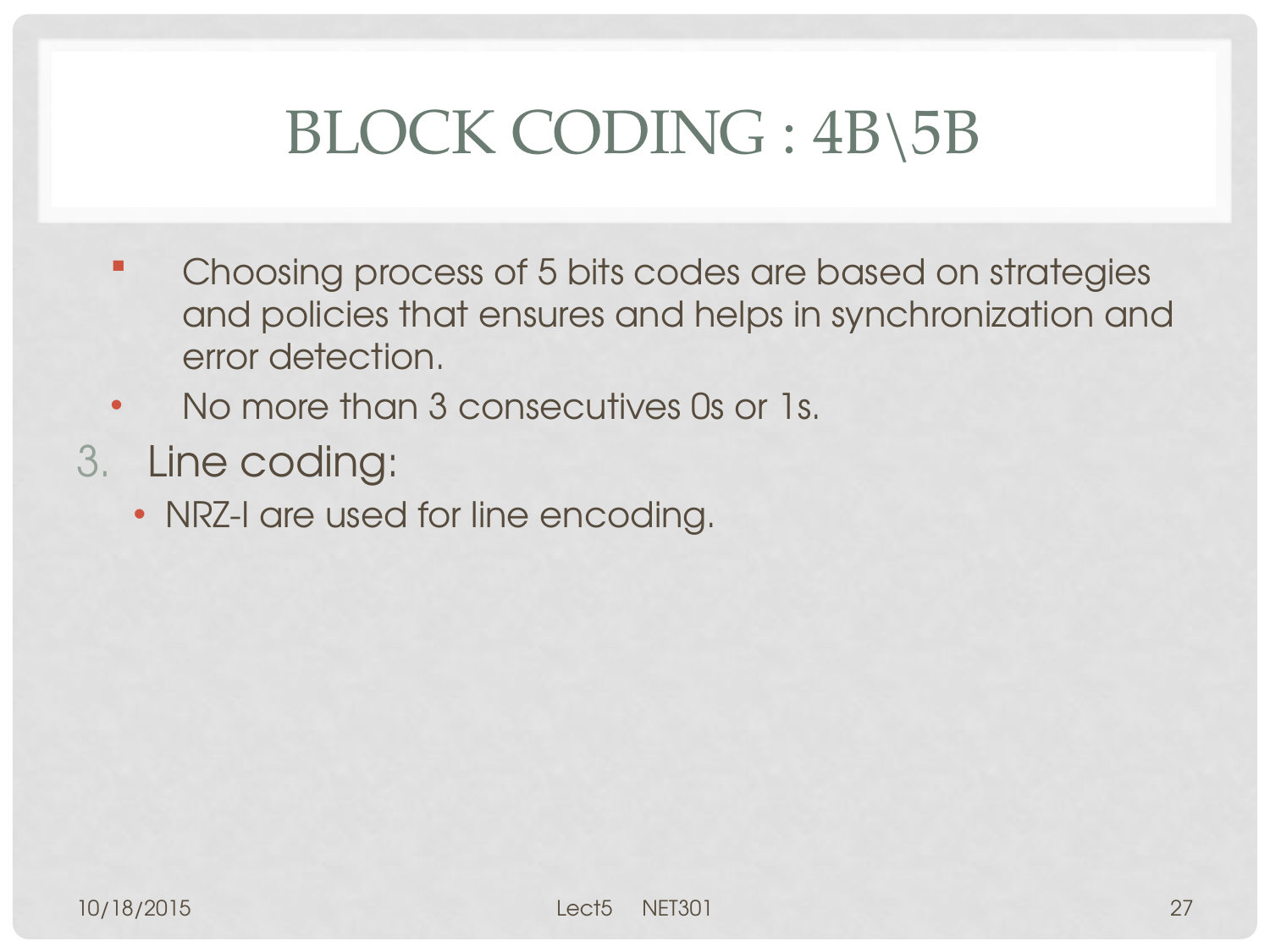

# Block coding : 4B\5B
Choosing process of 5 bits codes are based on strategies and policies that ensures and helps in synchronization and error detection.
No more than 3 consecutives 0s or 1s.
Line coding:
NRZ-I are used for line encoding.
10/18/2015
Lect5     NET301
27